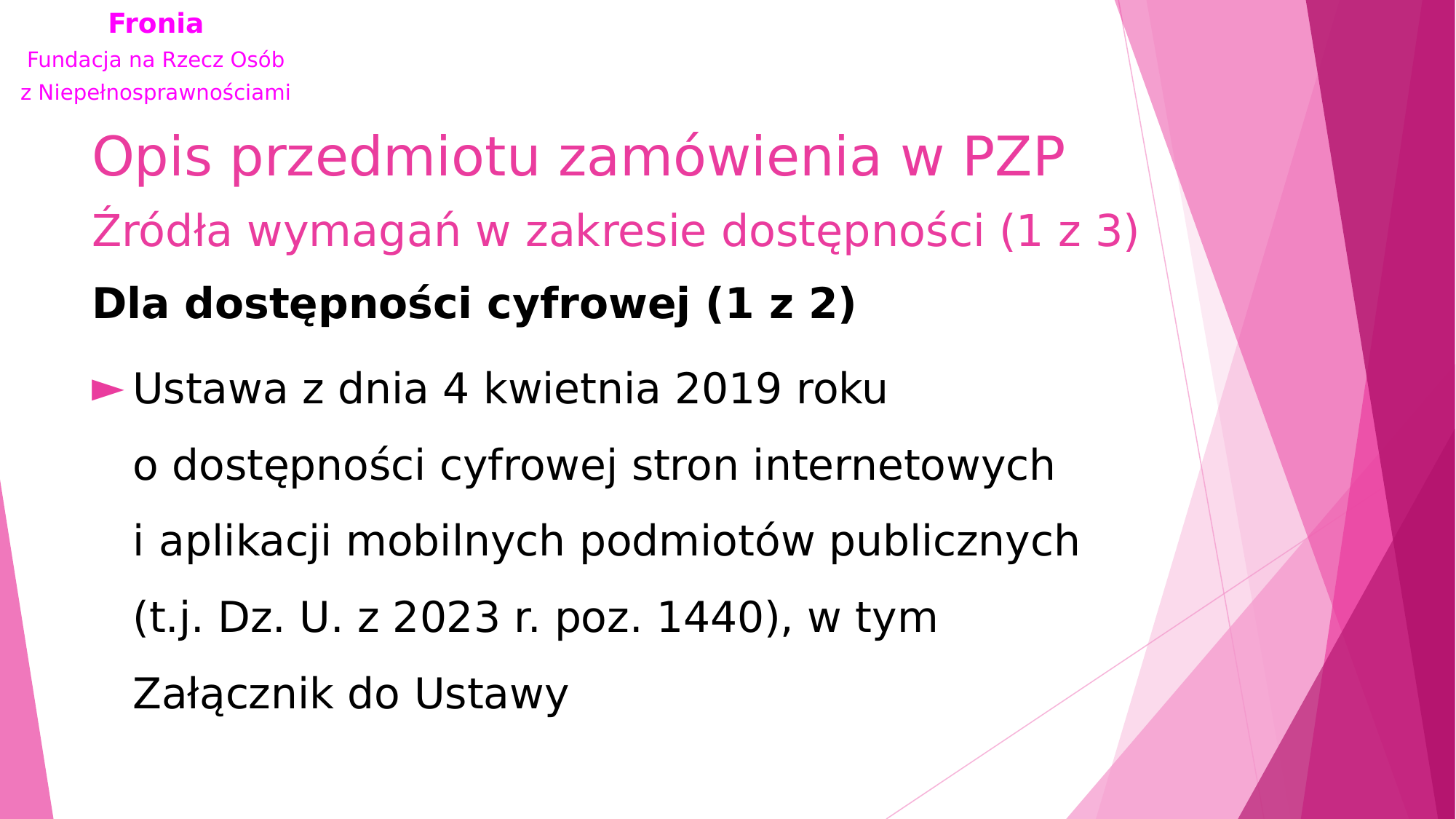

# Opis przedmiotu zamówienia w PZP Źródła wymagań w zakresie dostępności (1 z 3)
Dla dostępności cyfrowej (1 z 2)
Ustawa z dnia 4 kwietnia 2019 roku o dostępności cyfrowej stron internetowych i aplikacji mobilnych podmiotów publicznych (t.j. Dz. U. z 2023 r. poz. 1440), w tym Załącznik do Ustawy